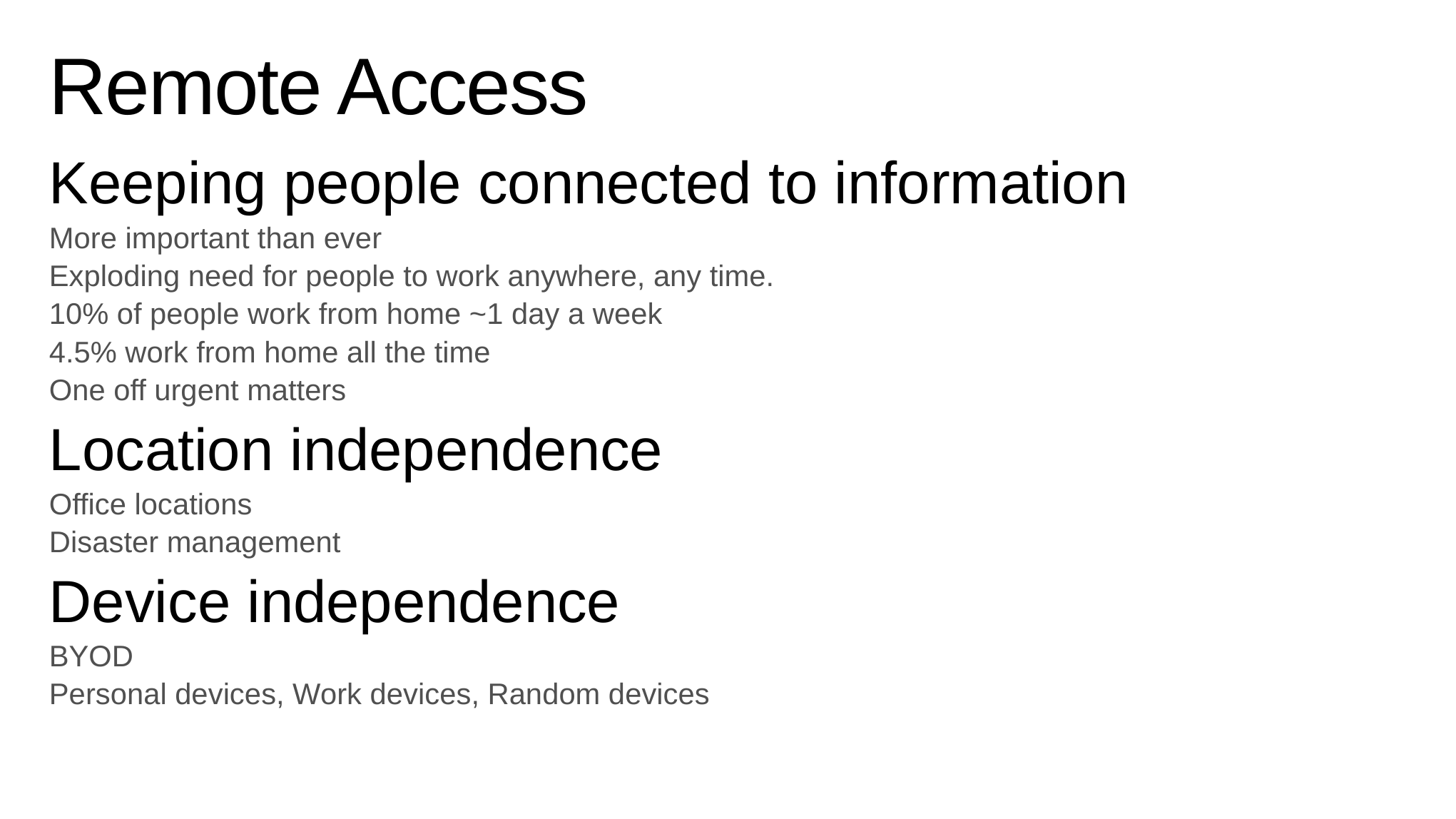

# Remote Access
Keeping people connected to information
More important than ever
Exploding need for people to work anywhere, any time.
10% of people work from home ~1 day a week
4.5% work from home all the time
One off urgent matters
Location independence
Office locations
Disaster management
Device independence
BYOD
Personal devices, Work devices, Random devices